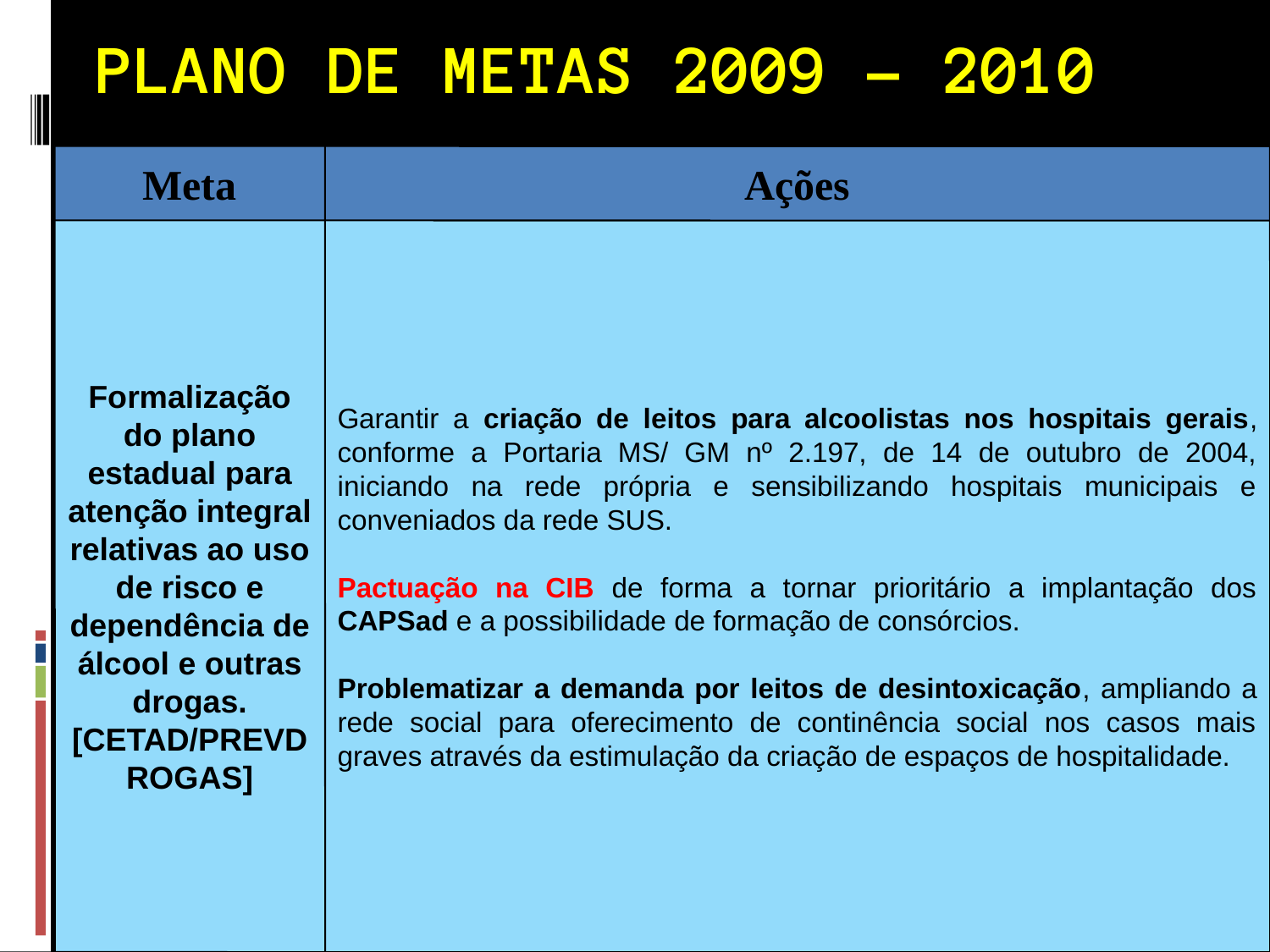

PLANO DE METAS 2009 - 2010
Meta

Ações

Formalização do plano estadual para atenção integral relativas ao uso de risco e dependência de álcool e outras drogas. [CETAD/PREVDROGAS]

Garantir a criação de leitos para alcoolistas nos hospitais gerais, conforme a Portaria MS/ GM nº 2.197, de 14 de outubro de 2004, iniciando na rede própria e sensibilizando hospitais municipais e conveniados da rede SUS.

Pactuação na CIB de forma a tornar prioritário a implantação dos CAPSad e a possibilidade de formação de consórcios.

Problematizar a demanda por leitos de desintoxicação, ampliando a rede social para oferecimento de continência social nos casos mais graves através da estimulação da criação de espaços de hospitalidade.